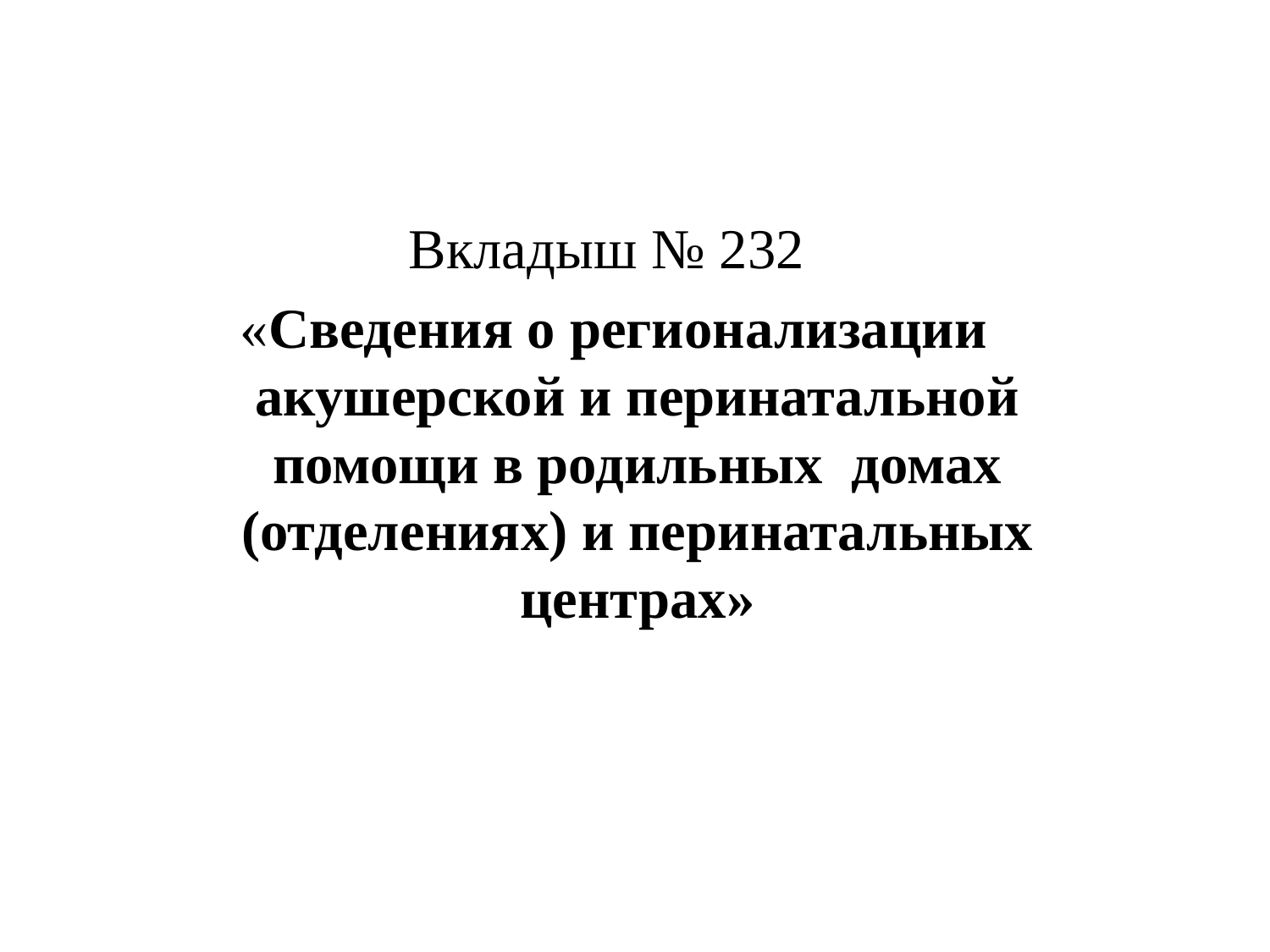

Вкладыш № 232
«Сведения о регионализации акушерской и перинатальной помощи в родильных  домах (отделениях) и перинатальных центрах»